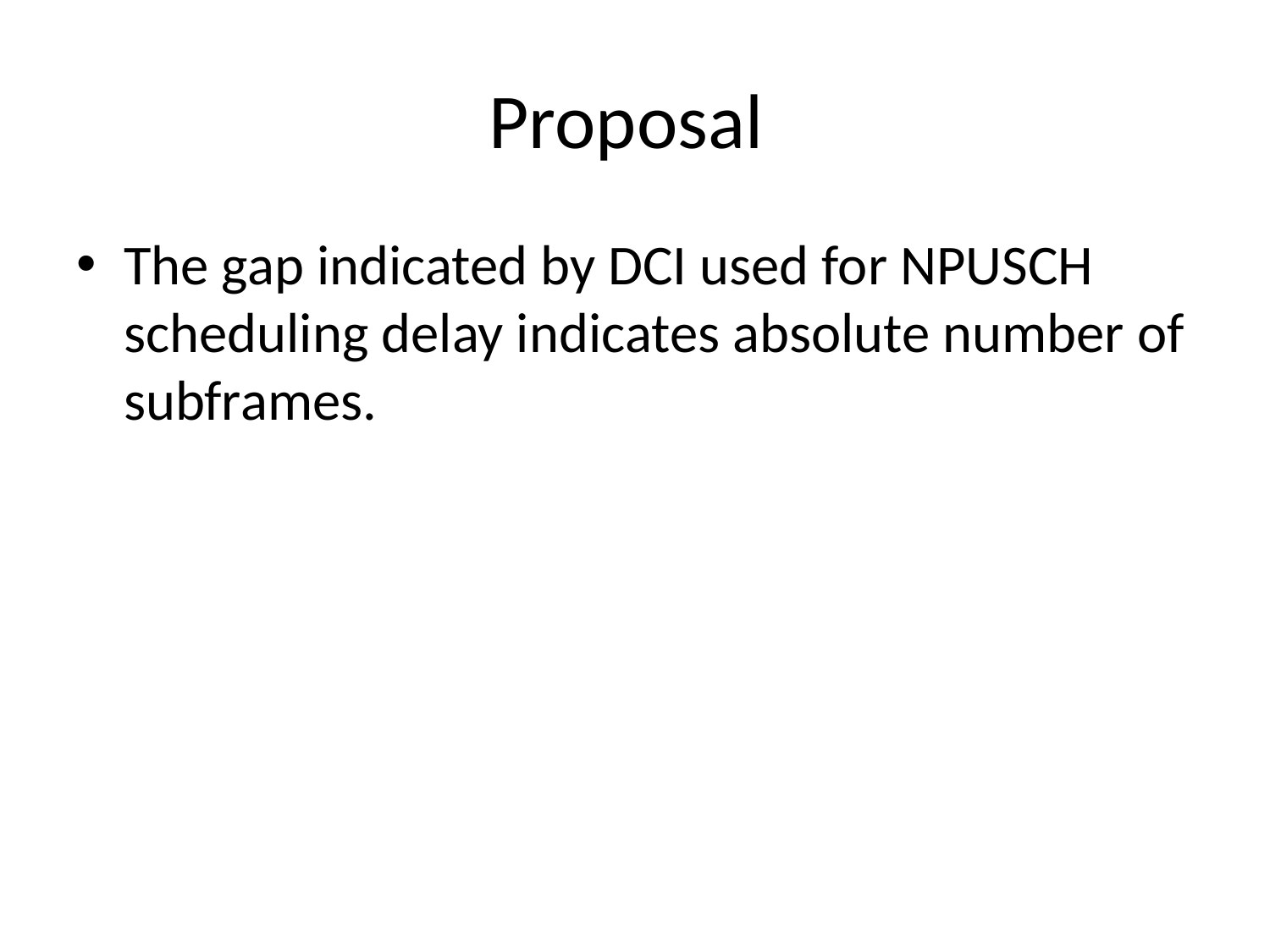

# Proposal
The gap indicated by DCI used for NPUSCH scheduling delay indicates absolute number of subframes.